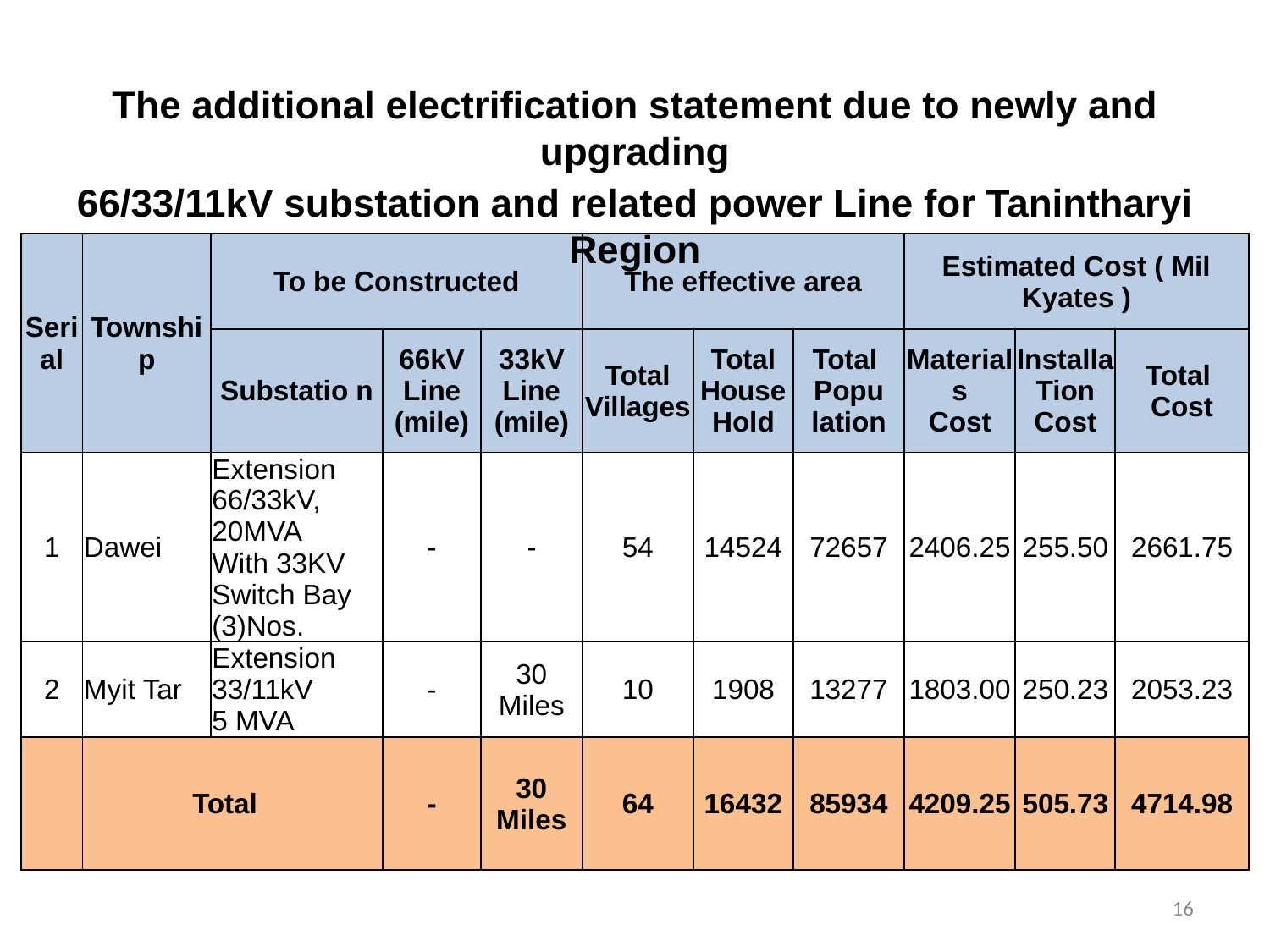

The additional electrification statement due to newly and upgrading
66/33/11kV substation and related power Line for Tanintharyi Region
| Serial | Township | To be Constructed |  |  | The effective area |  |  | Estimated Cost ( Mil Kyates ) |  |  |
| --- | --- | --- | --- | --- | --- | --- | --- | --- | --- | --- |
|  |  | Substatio n | 66kV Line (mile) | 33kV Line (mile) | Total Villages | Total House Hold | Total Popu lation | Materials Cost | Installa Tion Cost | Total Cost |
| 1 | Dawei | Extension 66/33kV, 20MVA With 33KV Switch Bay (3)Nos. | - | - | 54 | 14524 | 72657 | 2406.25 | 255.50 | 2661.75 |
| 2 | Myit Tar | Extension 33/11kV 5 MVA | - | 30 Miles | 10 | 1908 | 13277 | 1803.00 | 250.23 | 2053.23 |
|  | Total |  | - | 30 Miles | 64 | 16432 | 85934 | 4209.25 | 505.73 | 4714.98 |
16